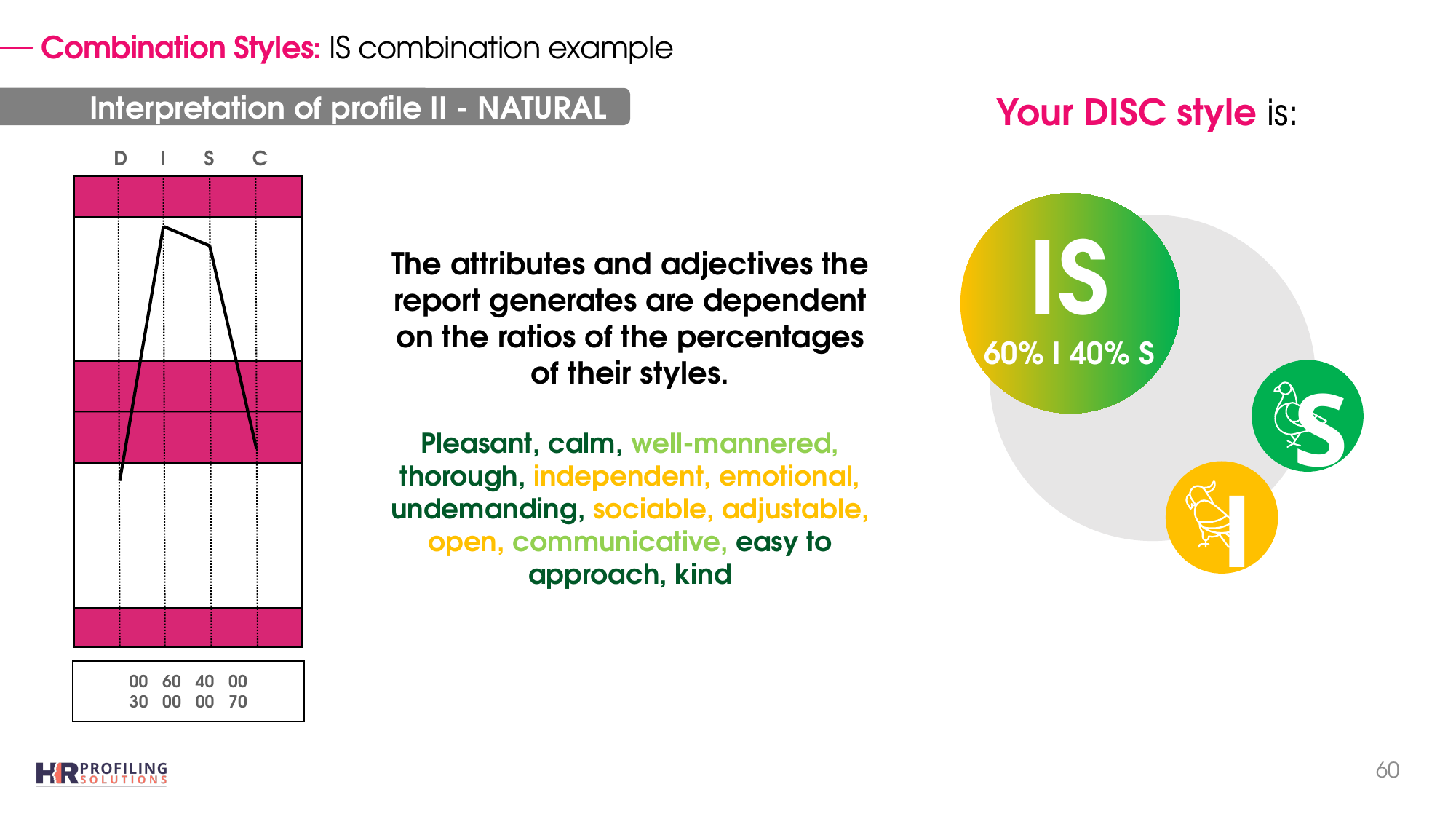

# Combination Styles: IS combination example

Your DISC style is:
Interpretation of profile II - NATURAL
   D      I       S       C

00   60   40   00
30   00   00   70

IS
60% I 40% S

The attributes and adjectives the report generates are dependent on the ratios of the percentages of their styles.
Pleasant, calm, well-mannered, thorough, independent, emotional, undemanding, sociable, adjustable, open, communicative, easy to approach, kind

S

I

60